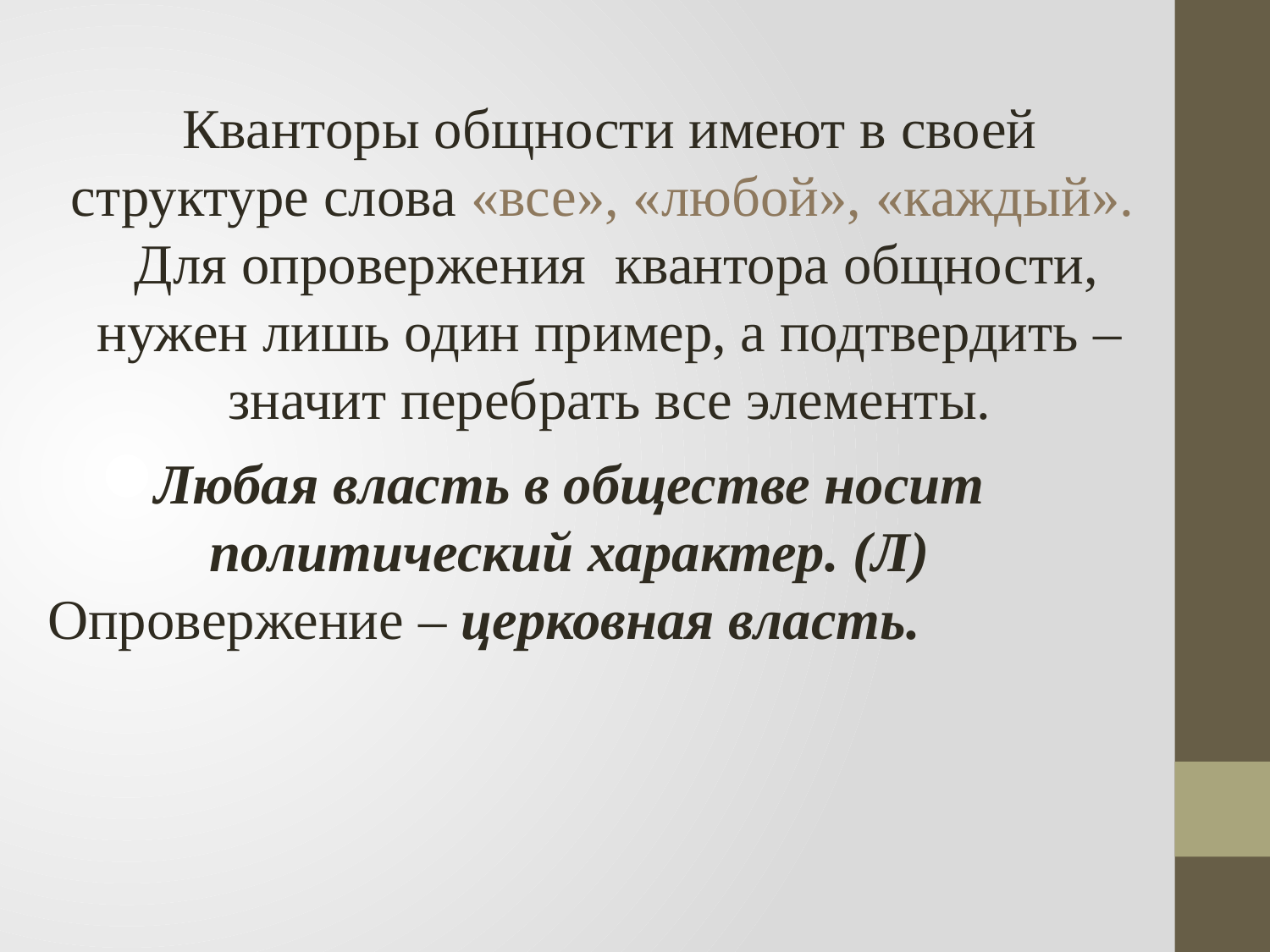

Кванторы общности имеют в своей структуре слова «все», «любой», «каждый».
 Для опровержения  квантора общности, нужен лишь один пример, а подтвердить – значит перебрать все элементы.
Любая власть в обществе носит политический характер. (Л)
Опровержение – церковная власть.